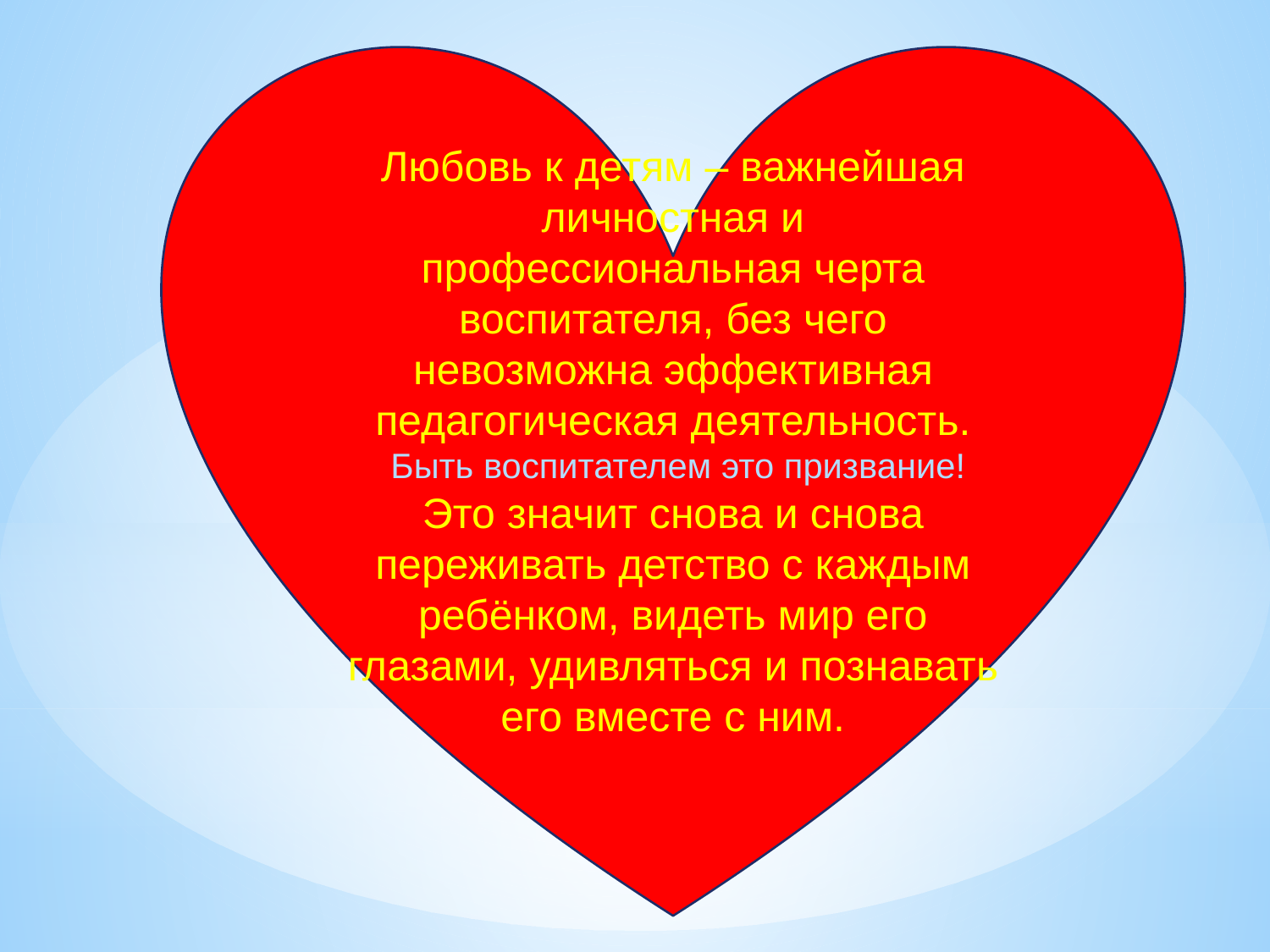

Любовь к детям – важнейшая личностная и профессиональная черта воспитателя, без чего невозможна эффективная педагогическая деятельность.
 Быть воспитателем это призвание! Это значит снова и снова переживать детство с каждым ребёнком, видеть мир его глазами, удивляться и познавать его вместе с ним.